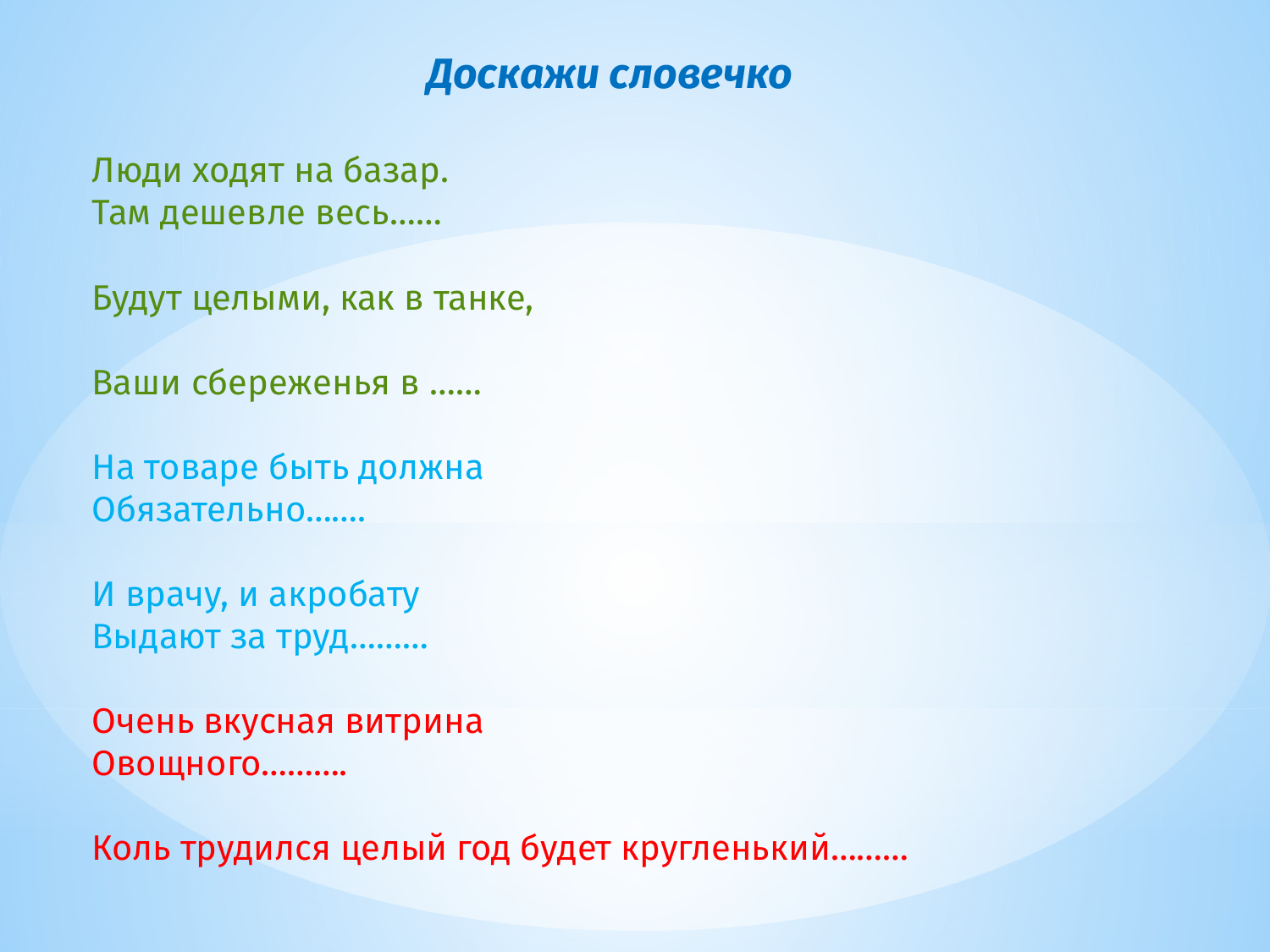

Доскажи словечко

Люди ходят на базар.
Там дешевле весь……

Будут целыми, как в танке,
Ваши сбереженья в ……

На товаре быть должна
Обязательно…….

И врачу, и акробату
Выдают за труд………

Очень вкусная витрина
Овощного……….

Коль трудился целый год будет кругленький………